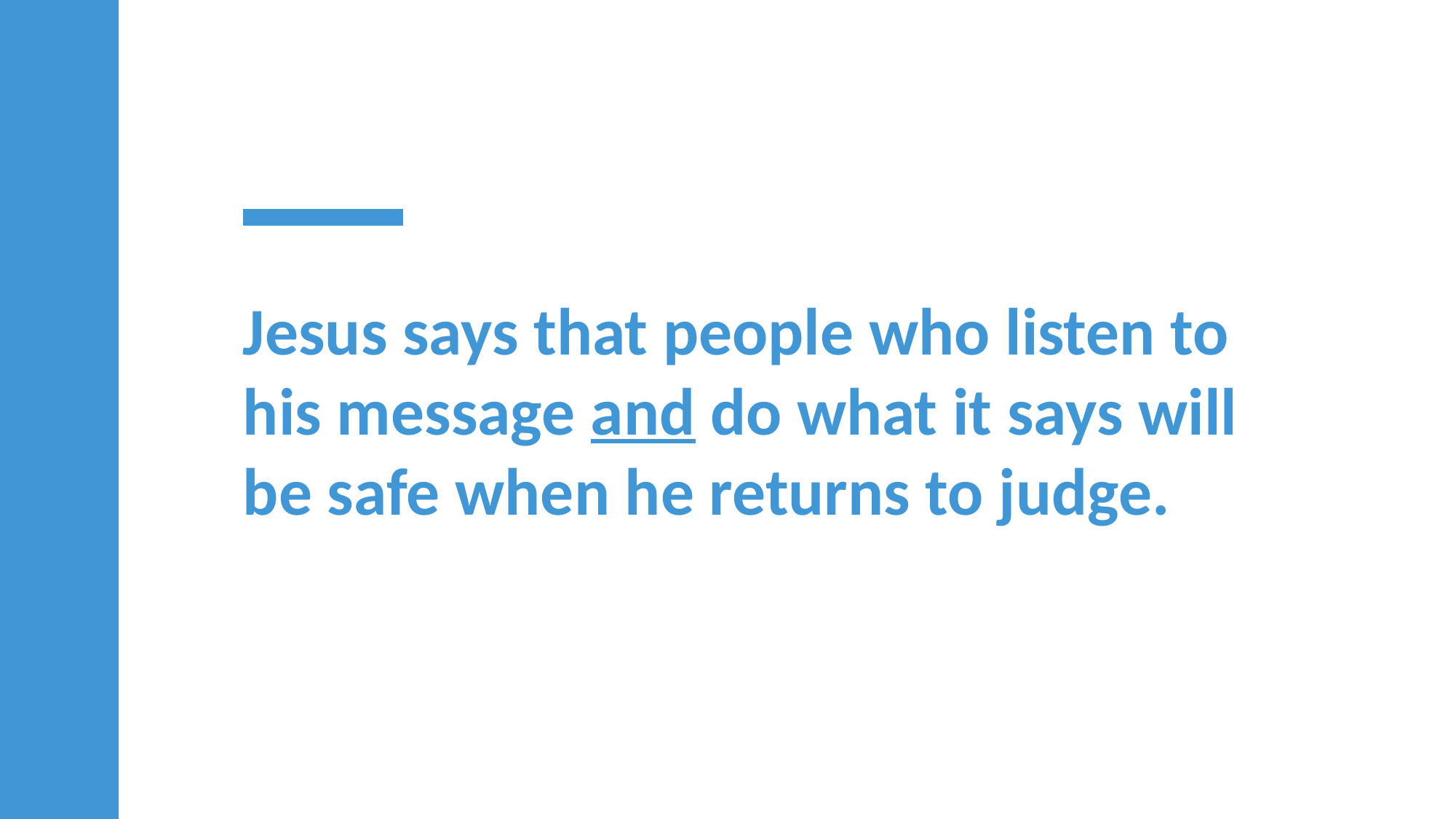

Jesus says that people who listen to his message and do what it says will be safe when he returns to judge.